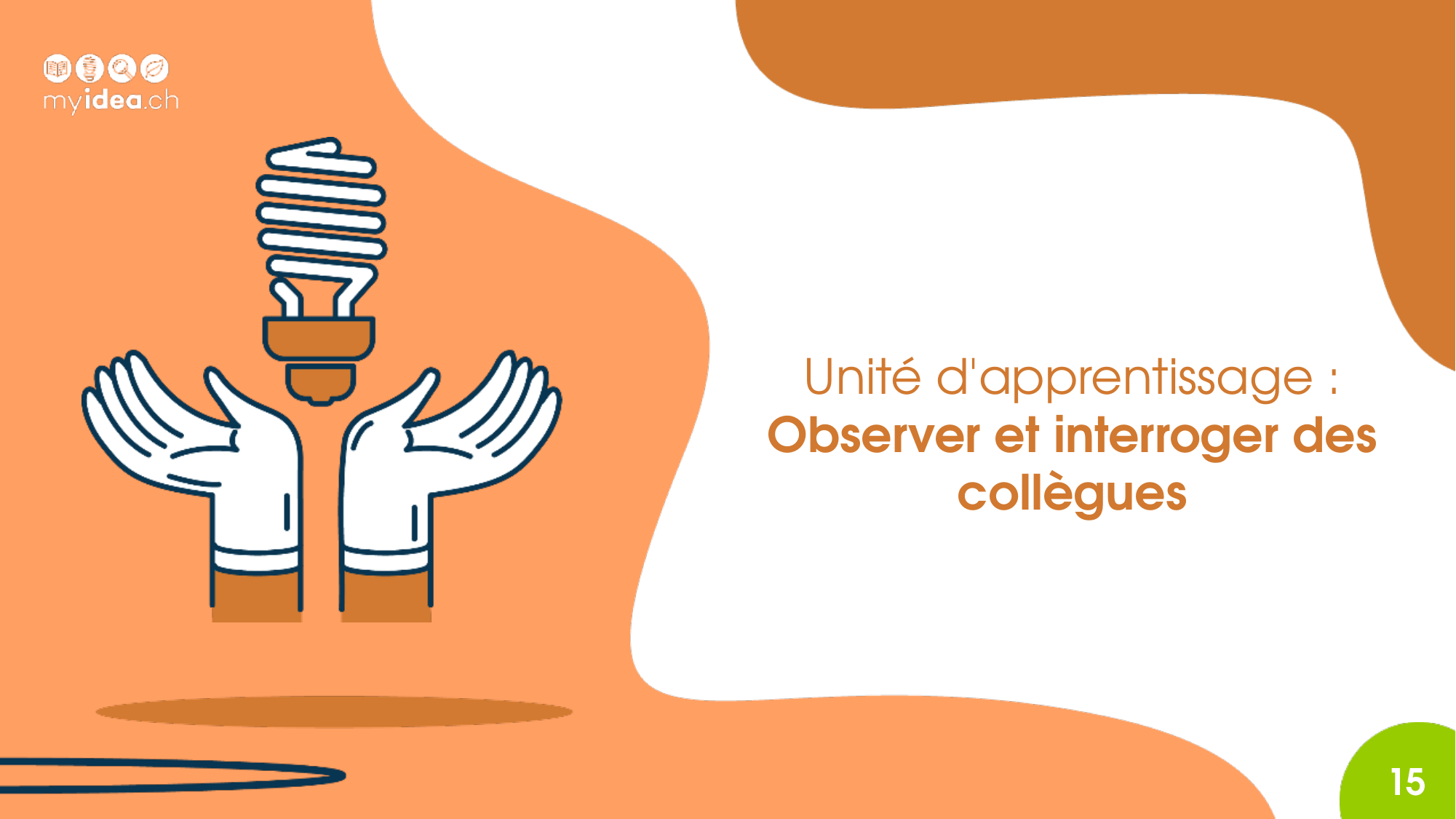

Unité d'apprentissage : Observer et interroger des collègues
15